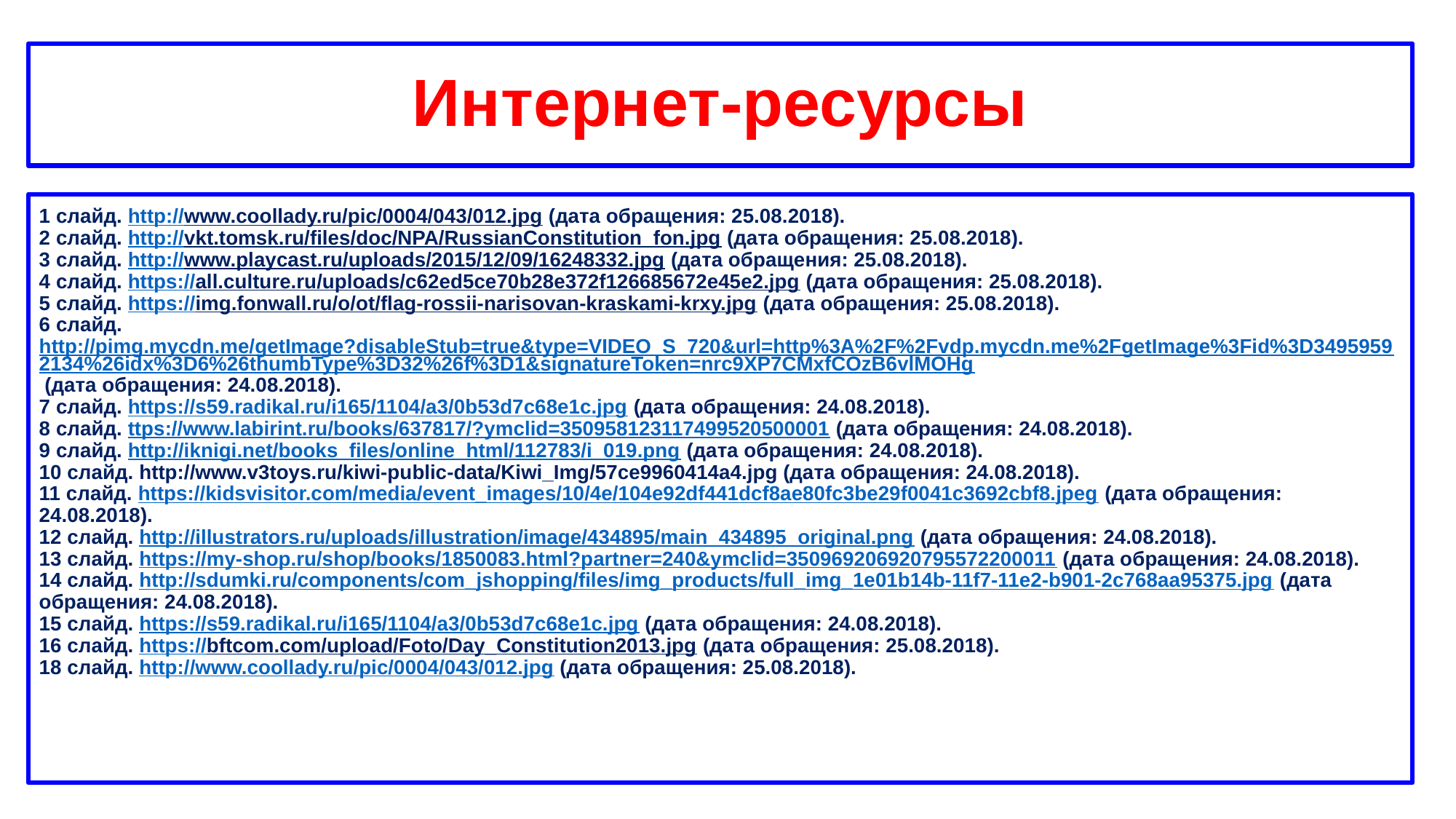

# Интернет-ресурсы
1 слайд. http://www.coollady.ru/pic/0004/043/012.jpg (дата обращения: 25.08.2018).
2 слайд. http://vkt.tomsk.ru/files/doc/NPA/RussianConstitution_fon.jpg (дата обращения: 25.08.2018).
3 слайд. http://www.playcast.ru/uploads/2015/12/09/16248332.jpg (дата обращения: 25.08.2018).
4 слайд. https://all.culture.ru/uploads/c62ed5ce70b28e372f126685672e45e2.jpg (дата обращения: 25.08.2018).
5 слайд. https://img.fonwall.ru/o/ot/flag-rossii-narisovan-kraskami-krxy.jpg (дата обращения: 25.08.2018).
6 слайд. http://pimg.mycdn.me/getImage?disableStub=true&type=VIDEO_S_720&url=http%3A%2F%2Fvdp.mycdn.me%2FgetImage%3Fid%3D34959592134%26idx%3D6%26thumbType%3D32%26f%3D1&signatureToken=nrc9XP7CMxfCOzB6vlMOHg (дата обращения: 24.08.2018).
7 слайд. https://s59.radikal.ru/i165/1104/a3/0b53d7c68e1c.jpg (дата обращения: 24.08.2018).
8 слайд. ttps://www.labirint.ru/books/637817/?ymclid=350958123117499520500001 (дата обращения: 24.08.2018).
9 слайд. http://iknigi.net/books_files/online_html/112783/i_019.png (дата обращения: 24.08.2018).
10 слайд. http://www.v3toys.ru/kiwi-public-data/Kiwi_Img/57ce9960414a4.jpg (дата обращения: 24.08.2018).
11 слайд. https://kidsvisitor.com/media/event_images/10/4e/104e92df441dcf8ae80fc3be29f0041c3692cbf8.jpeg (дата обращения: 24.08.2018).
12 слайд. http://illustrators.ru/uploads/illustration/image/434895/main_434895_original.png (дата обращения: 24.08.2018).
13 слайд. https://my-shop.ru/shop/books/1850083.html?partner=240&ymclid=350969206920795572200011 (дата обращения: 24.08.2018).
14 слайд. http://sdumki.ru/components/com_jshopping/files/img_products/full_img_1e01b14b-11f7-11e2-b901-2c768aa95375.jpg (дата обращения: 24.08.2018).
15 слайд. https://s59.radikal.ru/i165/1104/a3/0b53d7c68e1c.jpg (дата обращения: 24.08.2018).
16 слайд. https://bftcom.com/upload/Foto/Day_Constitution2013.jpg (дата обращения: 25.08.2018).
18 слайд. http://www.coollady.ru/pic/0004/043/012.jpg (дата обращения: 25.08.2018).